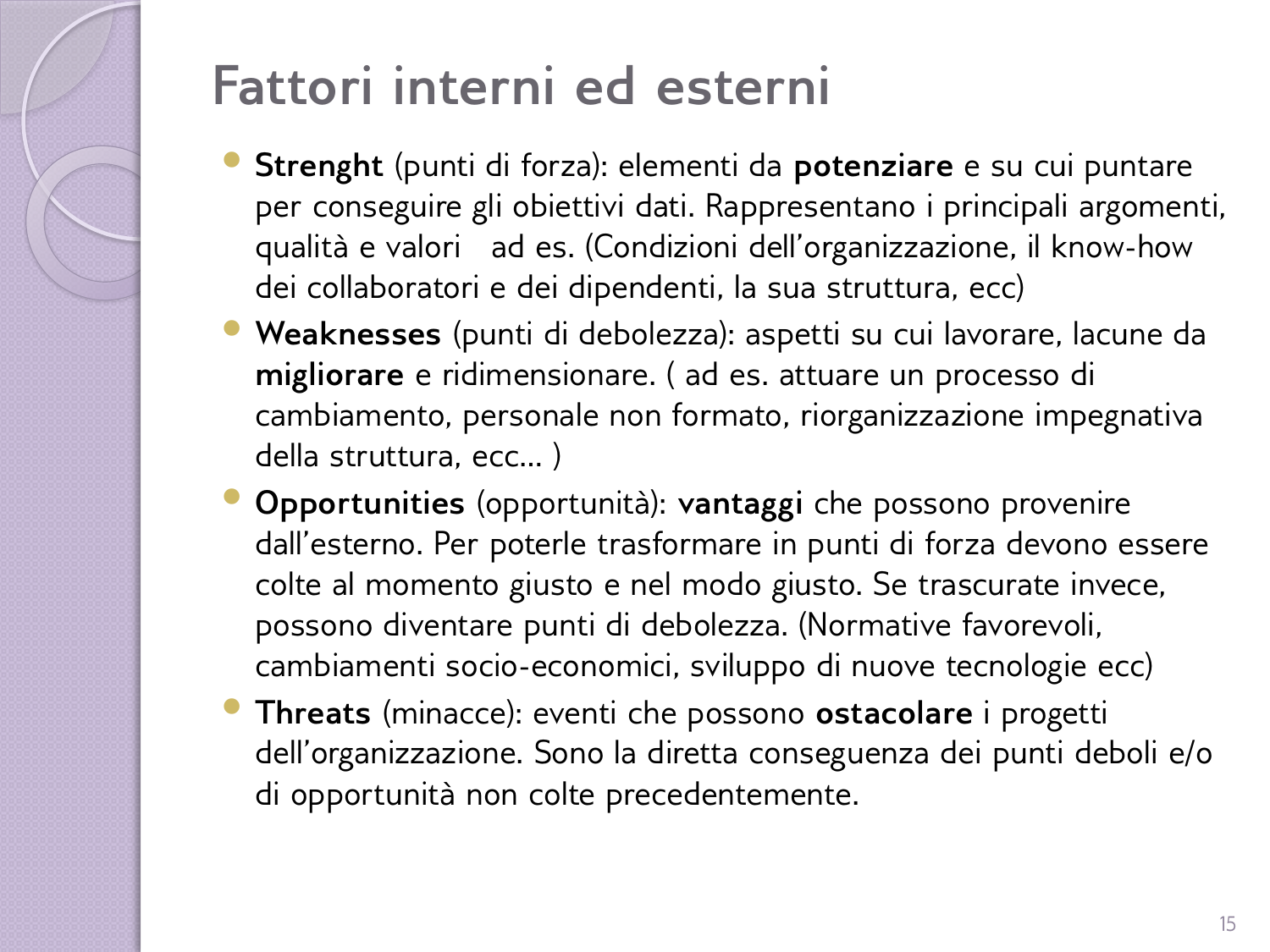

# Fattori interni ed esterni
Strenght (punti di forza): elementi da potenziare e su cui puntare per conseguire gli obiettivi dati. Rappresentano i principali argomenti, qualità e valori   ad es. (Condizioni dell’organizzazione, il know-how dei collaboratori e dei dipendenti, la sua struttura, ecc)
Weaknesses (punti di debolezza): aspetti su cui lavorare, lacune da migliorare e ridimensionare. ( ad es. attuare un processo di cambiamento, personale non formato, riorganizzazione impegnativa della struttura, ecc… )
Opportunities (opportunità): vantaggi che possono provenire dall’esterno. Per poterle trasformare in punti di forza devono essere colte al momento giusto e nel modo giusto. Se trascurate invece, possono diventare punti di debolezza. (Normative favorevoli, cambiamenti socio-economici, sviluppo di nuove tecnologie ecc)
Threats (minacce): eventi che possono ostacolare i progetti dell’organizzazione. Sono la diretta conseguenza dei punti deboli e/o di opportunità non colte precedentemente.

15